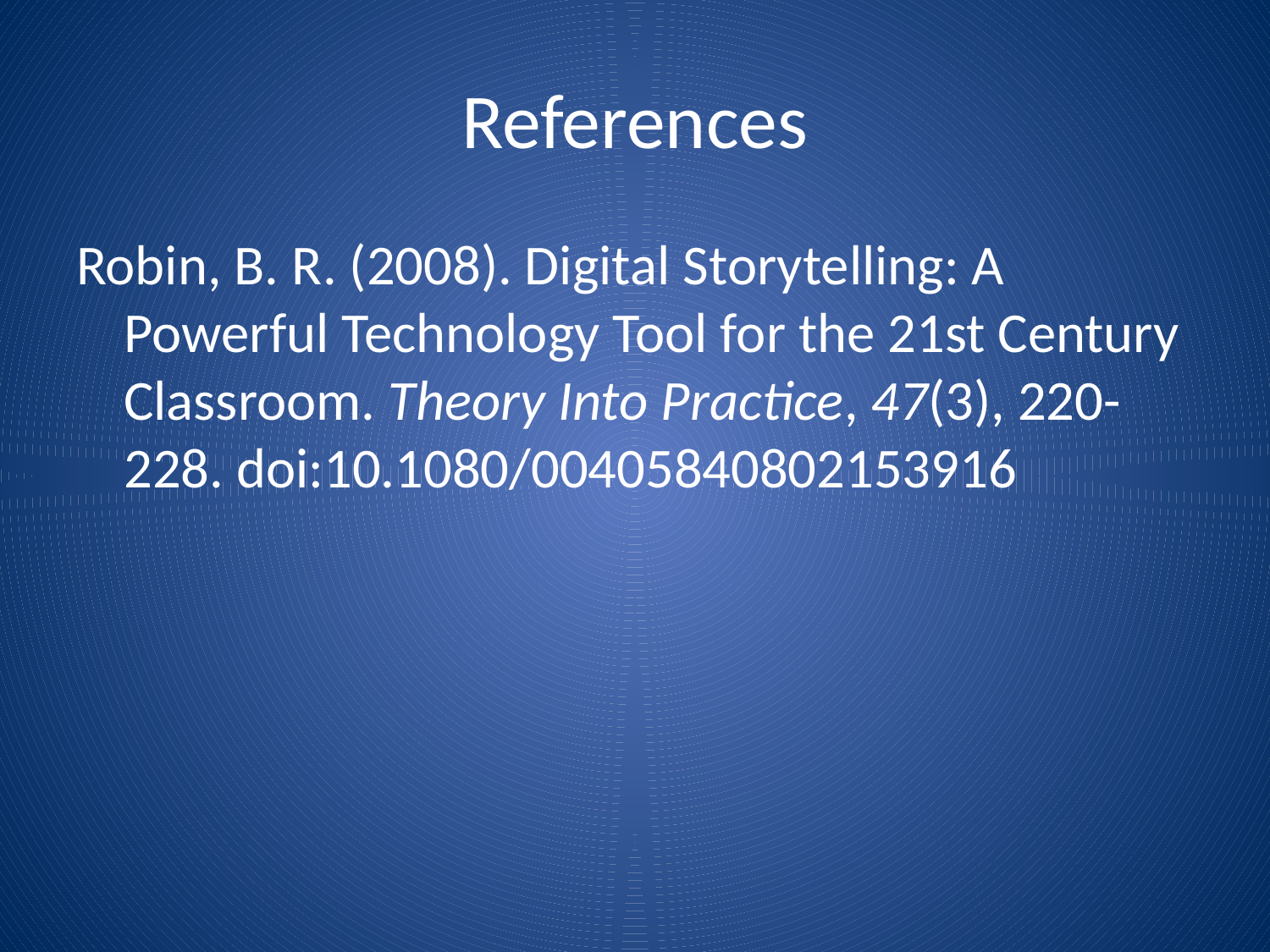

# References
Robin, B. R. (2008). Digital Storytelling: A Powerful Technology Tool for the 21st Century Classroom. Theory Into Practice, 47(3), 220-228. doi:10.1080/00405840802153916